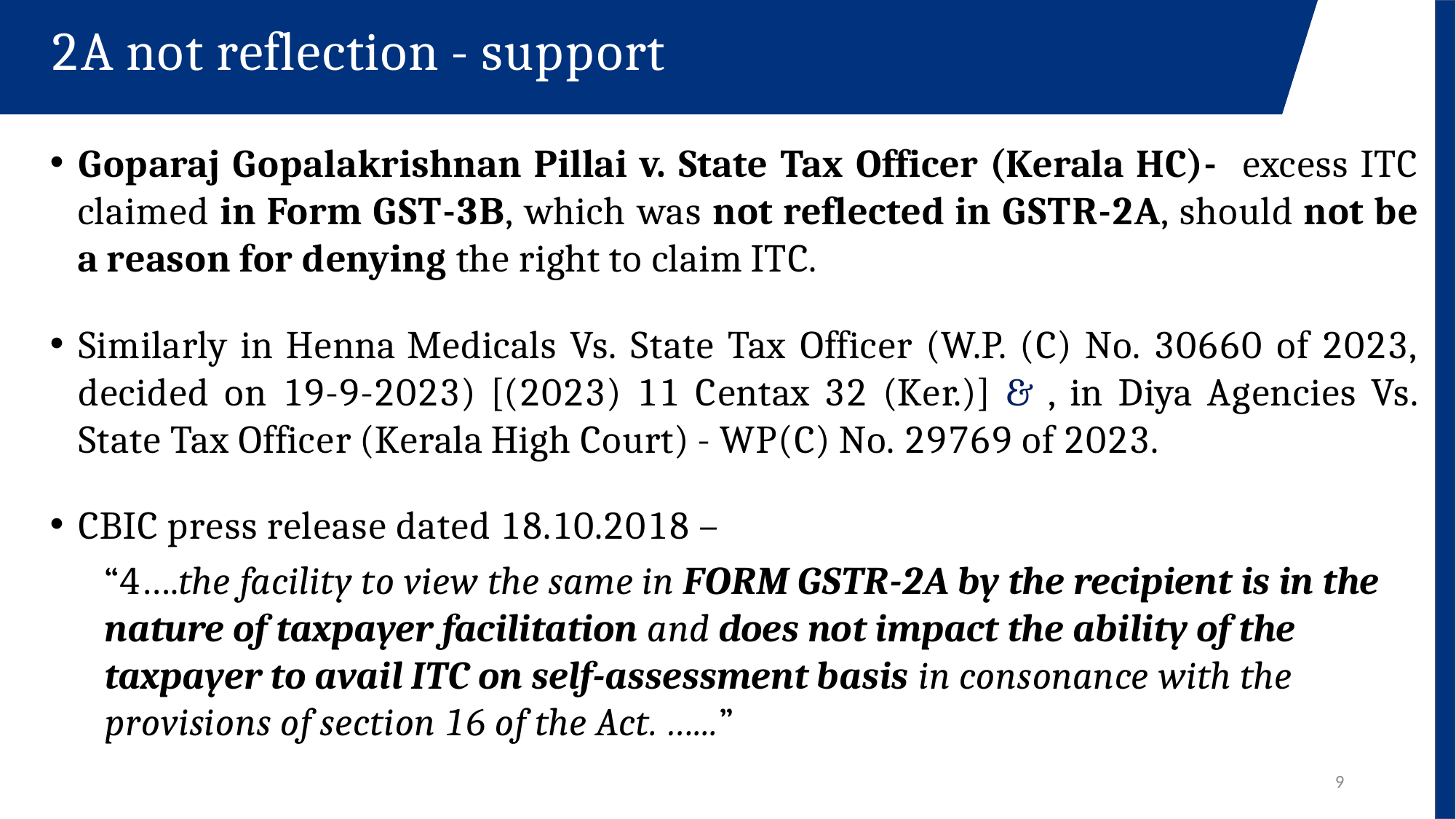

2A not reflection - support
Goparaj Gopalakrishnan Pillai v. State Tax Officer (Kerala HC)-  excess ITC claimed in Form GST-3B, which was not reflected in GSTR-2A, should not be a reason for denying the right to claim ITC.

Similarly in Henna Medicals Vs. State Tax Officer (W.P. (C) No. 30660 of 2023, decided on 19-9-2023) [(2023) 11 Centax 32 (Ker.)] & , in Diya Agencies Vs. State Tax Officer (Kerala High Court) - WP(C) No. 29769 of 2023.
CBIC press release dated 18.10.2018 –
“4….the facility to view the same in FORM GSTR-2A by the recipient is in the nature of taxpayer facilitation and does not impact the ability of the taxpayer to avail ITC on self-assessment basis in consonance with the provisions of section 16 of the Act. …...”

9